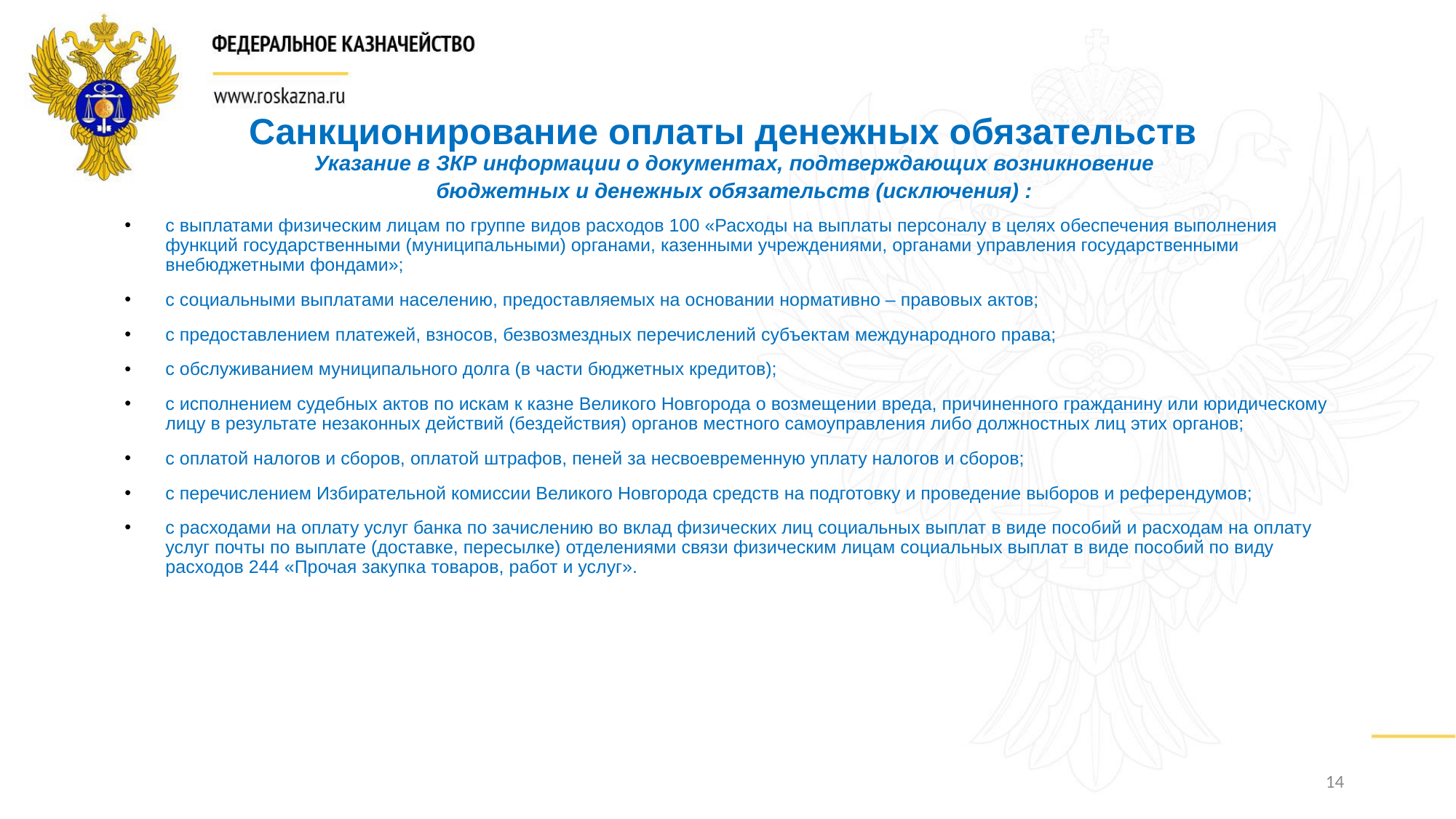

# Санкционирование оплаты денежных обязательств
Указание в ЗКР информации о документах, подтверждающих возникновение
бюджетных и денежных обязательств (исключения) :
с выплатами физическим лицам по группе видов расходов 100 «Расходы на выплаты персоналу в целях обеспечения выполнения функций государственными (муниципальными) органами, казенными учреждениями, органами управления государственными внебюджетными фондами»;
с социальными выплатами населению, предоставляемых на основании нормативно – правовых актов;
с предоставлением платежей, взносов, безвозмездных перечислений субъектам международного права;
с обслуживанием муниципального долга (в части бюджетных кредитов);
с исполнением судебных актов по искам к казне Великого Новгорода о возмещении вреда, причиненного гражданину или юридическому лицу в результате незаконных действий (бездействия) органов местного самоуправления либо должностных лиц этих органов;
с оплатой налогов и сборов, оплатой штрафов, пеней за несвоевременную уплату налогов и сборов;
с перечислением Избирательной комиссии Великого Новгорода средств на подготовку и проведение выборов и референдумов;
с расходами на оплату услуг банка по зачислению во вклад физических лиц социальных выплат в виде пособий и расходам на оплату услуг почты по выплате (доставке, пересылке) отделениями связи физическим лицам социальных выплат в виде пособий по виду расходов 244 «Прочая закупка товаров, работ и услуг».

14